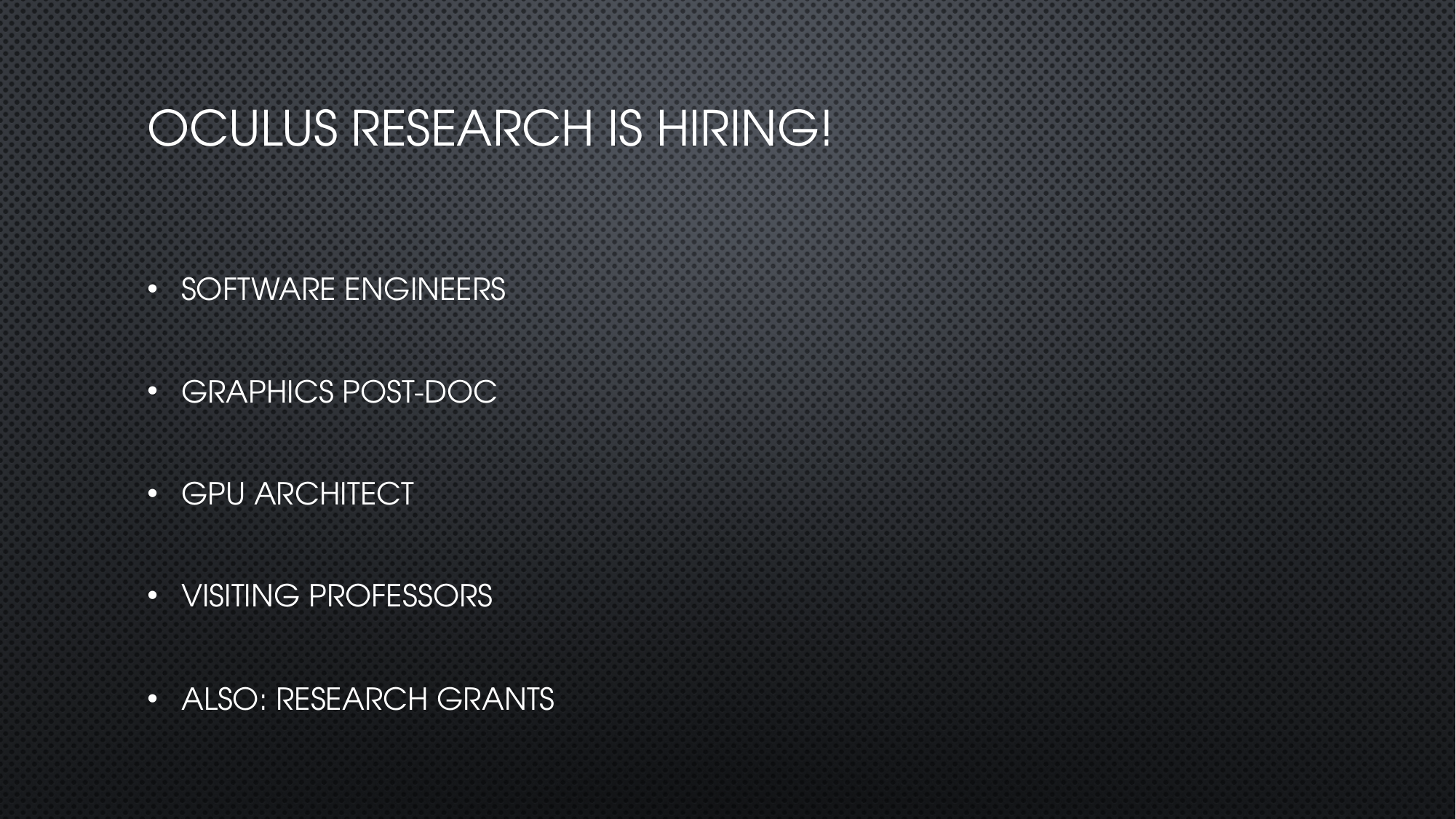

# Oculus Research is hiring!
Software Engineers

Graphics Post-doc

GPU Architect

Visiting professors

Also: Research grants